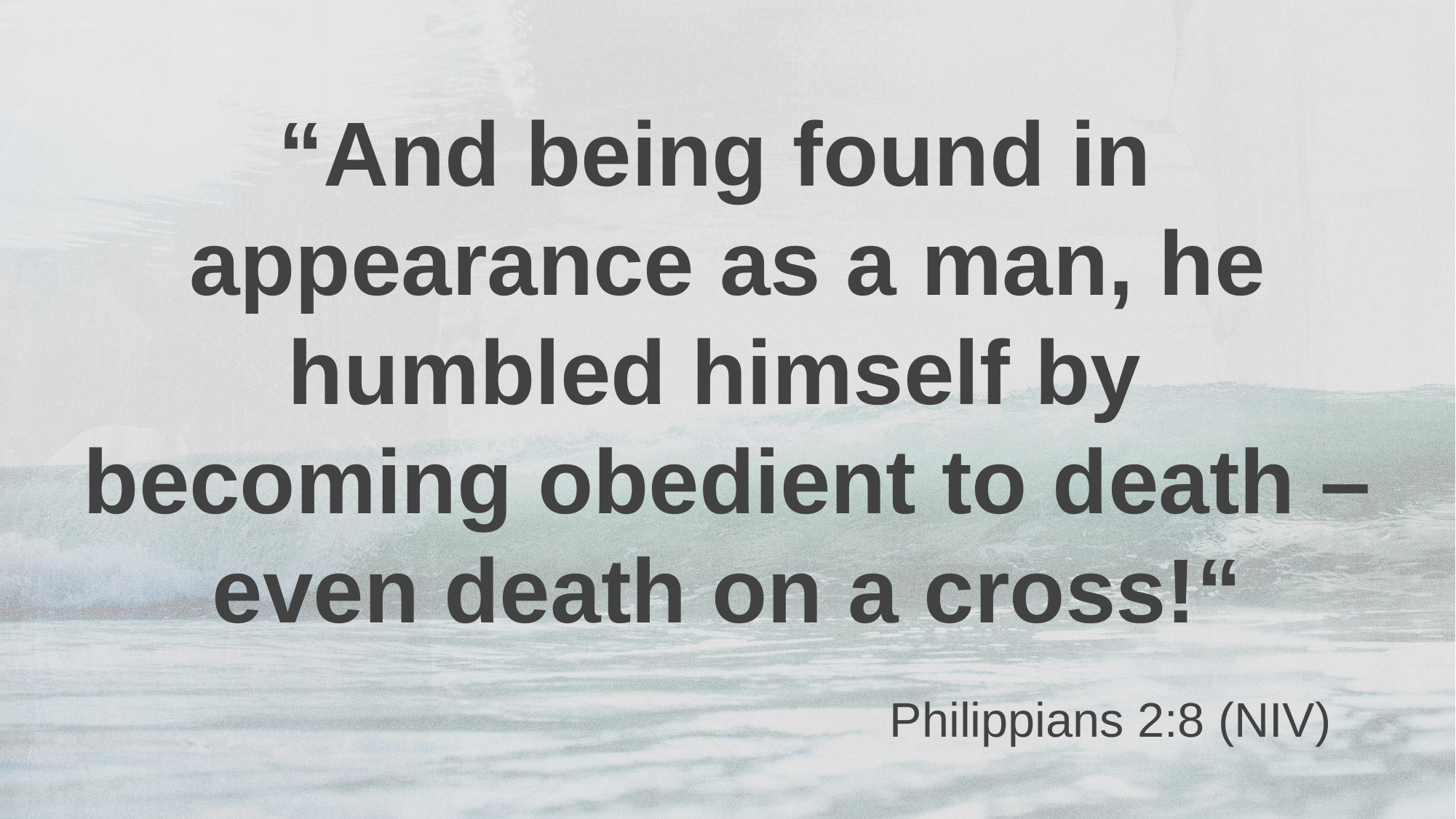

# “And being found in  appearance as a man, he humbled himself by  becoming obedient to death – even death on a cross!“
Philippians 2:8 (NIV)